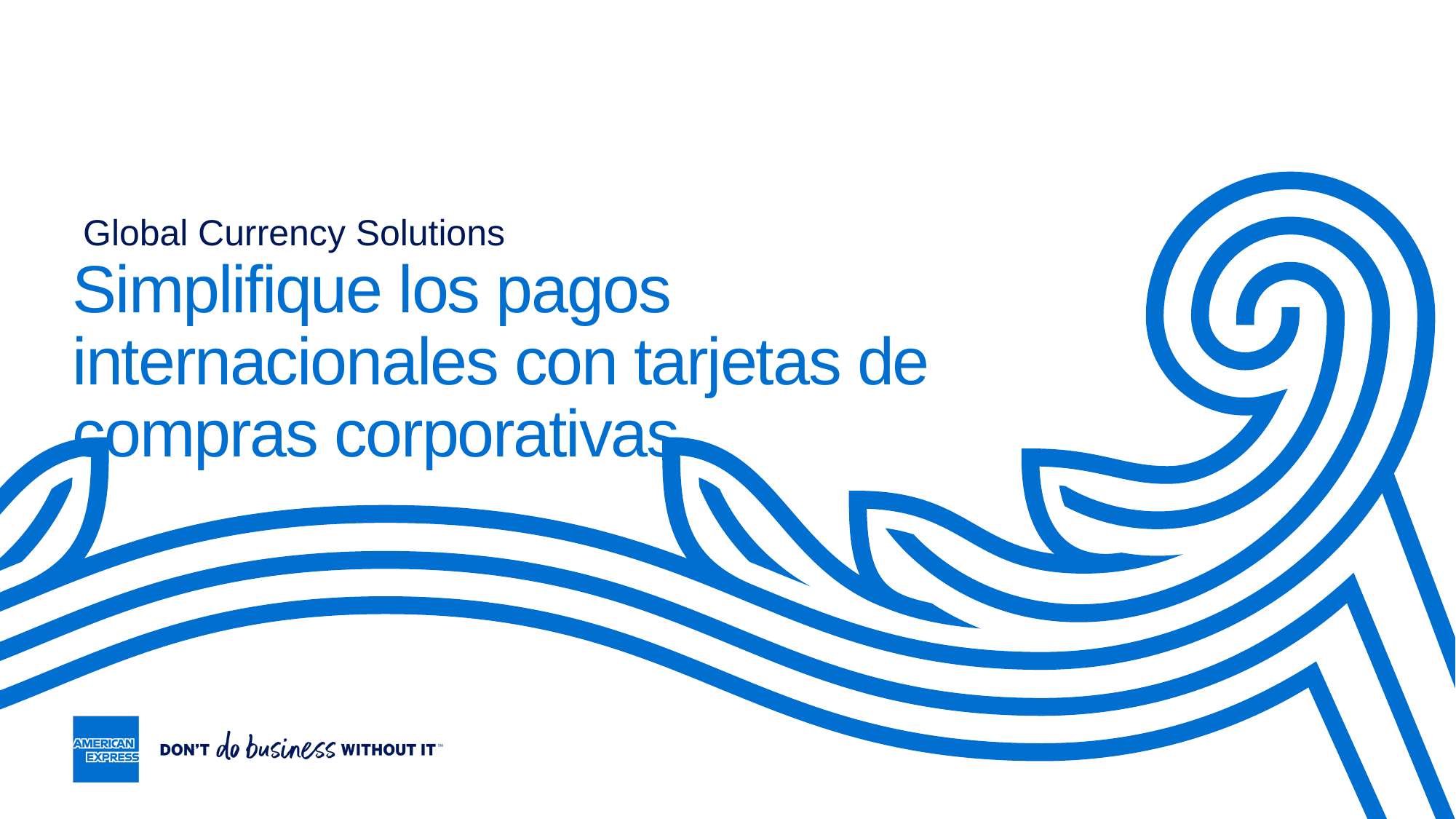

Global Currency Solutions
# Simplifique los pagos internacionales con tarjetas de compras corporativas